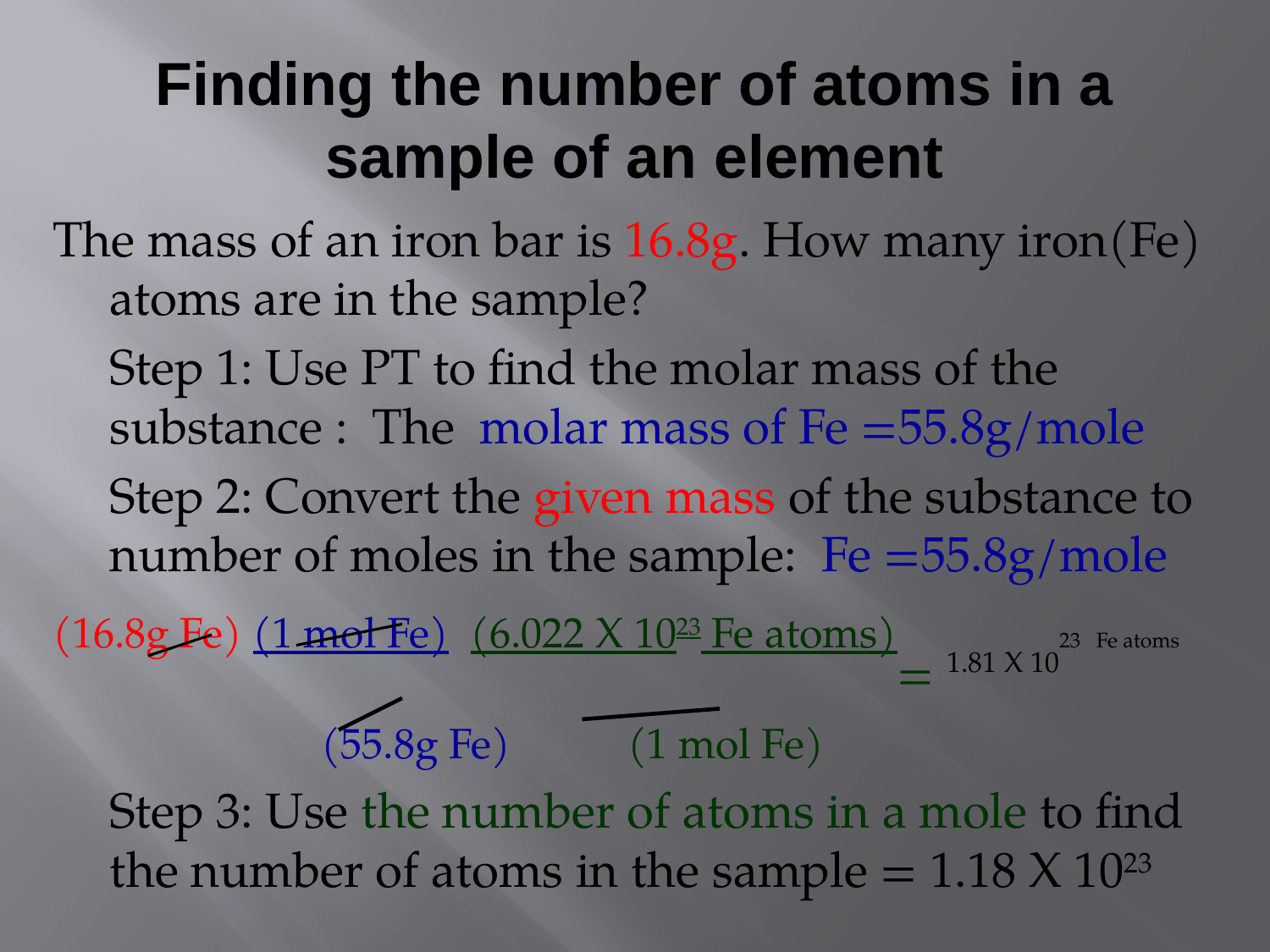

# Finding the number of atoms in a sample of an element
The mass of an iron bar is 16.8g. How many iron(Fe) atoms are in the sample?
	Step 1: Use PT to find the molar mass of the substance :  The  molar mass of Fe =55.8g/mole
	Step 2: Convert the given mass of the substance to number of moles in the sample:  Fe =55.8g/mole
(16.8g Fe) (1 mol Fe)  (6.022 X 1023 Fe atoms)= 1.81 X 1023   Fe atoms
		        (55.8g Fe)           (1 mol Fe)
	Step 3: Use the number of atoms in a mole to find the number of atoms in the sample = 1.18 X 1023